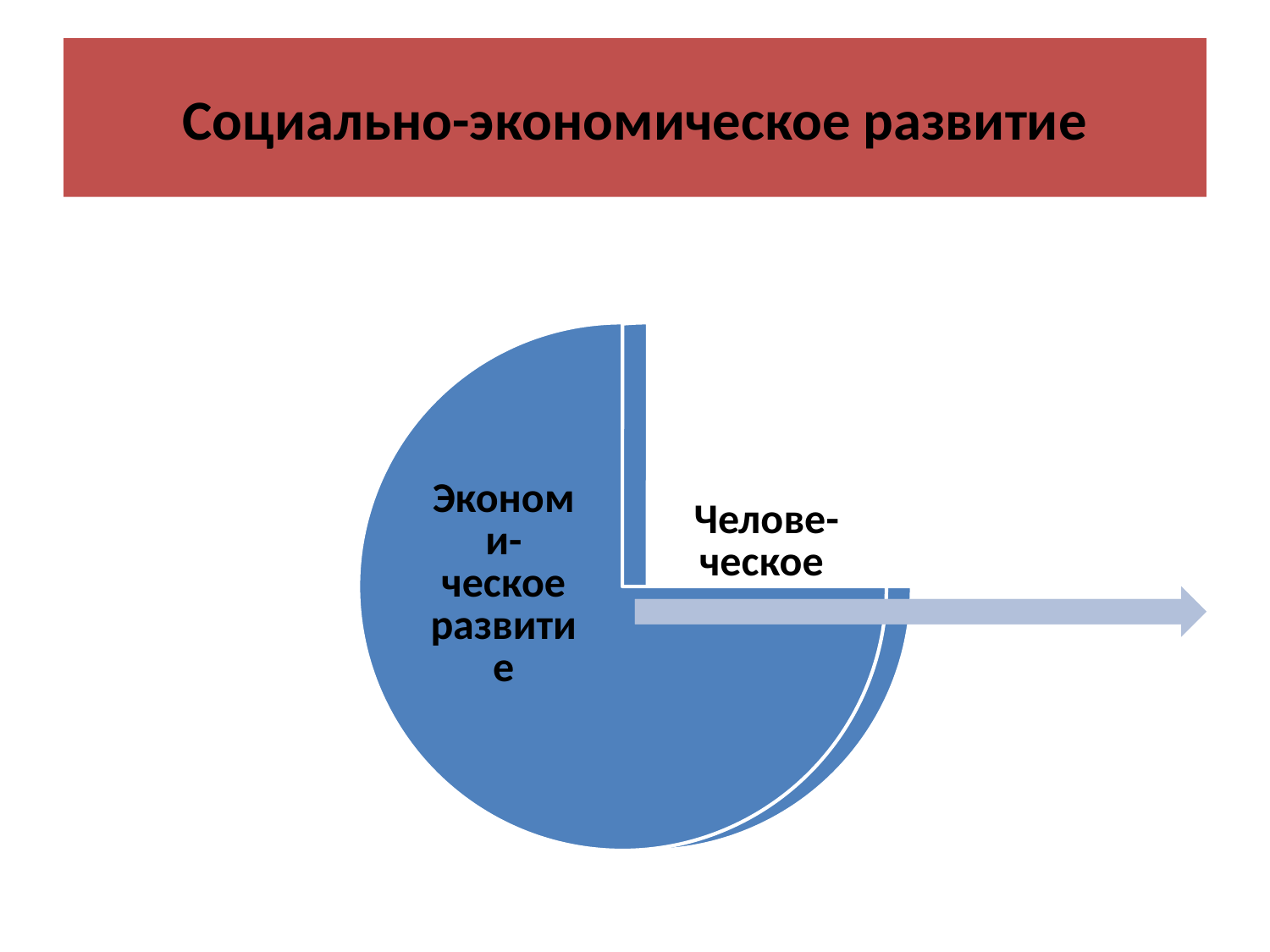

# Социально-экономическое развитие
Челове-ческое
развитие
Экономи-ческое развитие